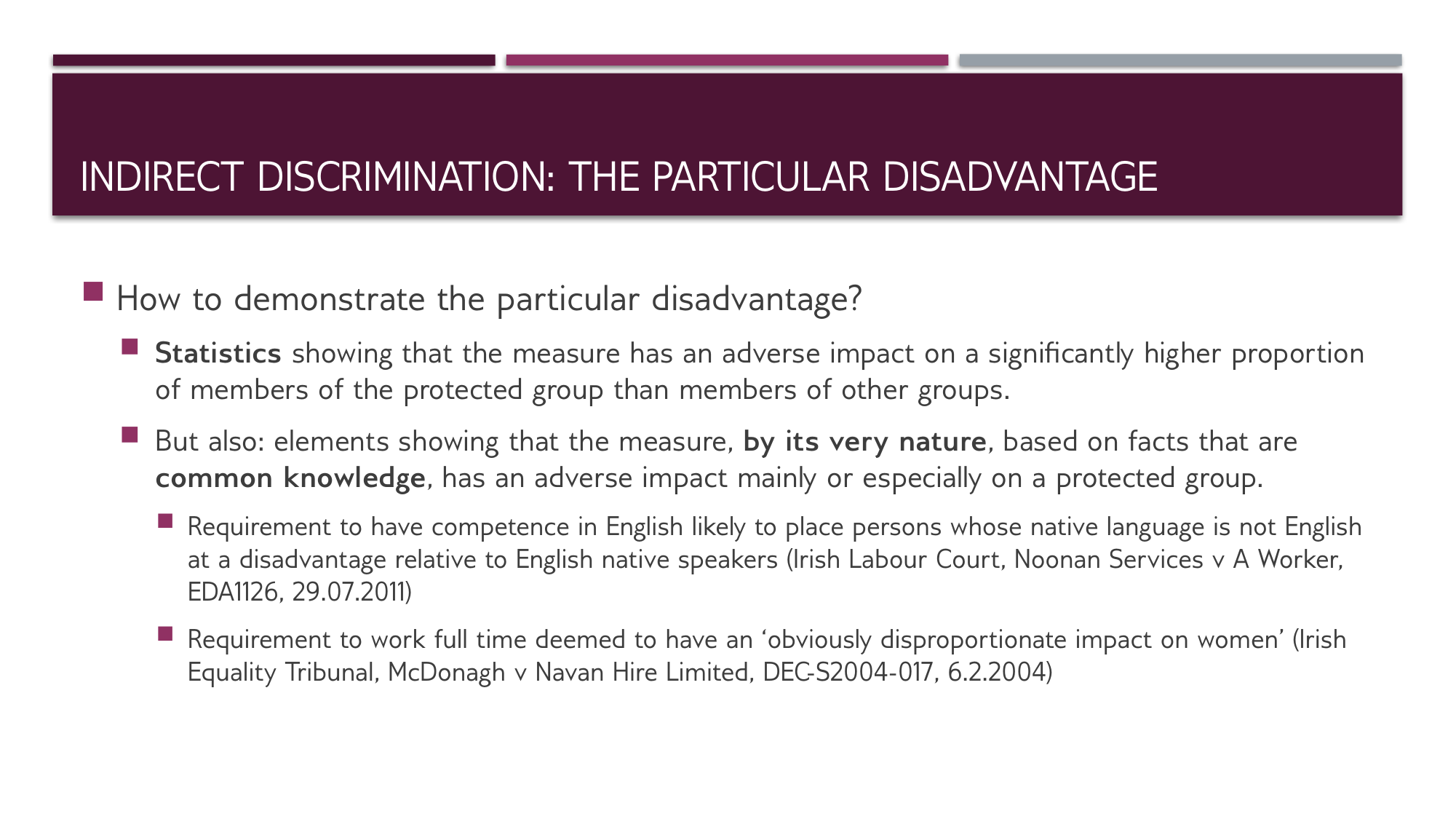

# Indirect discrimination: the particular disadvantage
How to demonstrate the particular disadvantage?
Statistics showing that the measure has an adverse impact on a significantly higher proportion of members of the protected group than members of other groups.
But also: elements showing that the measure, by its very nature, based on facts that are common knowledge, has an adverse impact mainly or especially on a protected group.
Requirement to have competence in English likely to place persons whose native language is not English at a disadvantage relative to English native speakers (Irish Labour Court, Noonan Services v A Worker, EDA1126, 29.07.2011)
Requirement to work full time deemed to have an ‘obviously disproportionate impact on women’ (Irish Equality Tribunal, McDonagh v Navan Hire Limited, DEC-S2004-017, 6.2.2004)